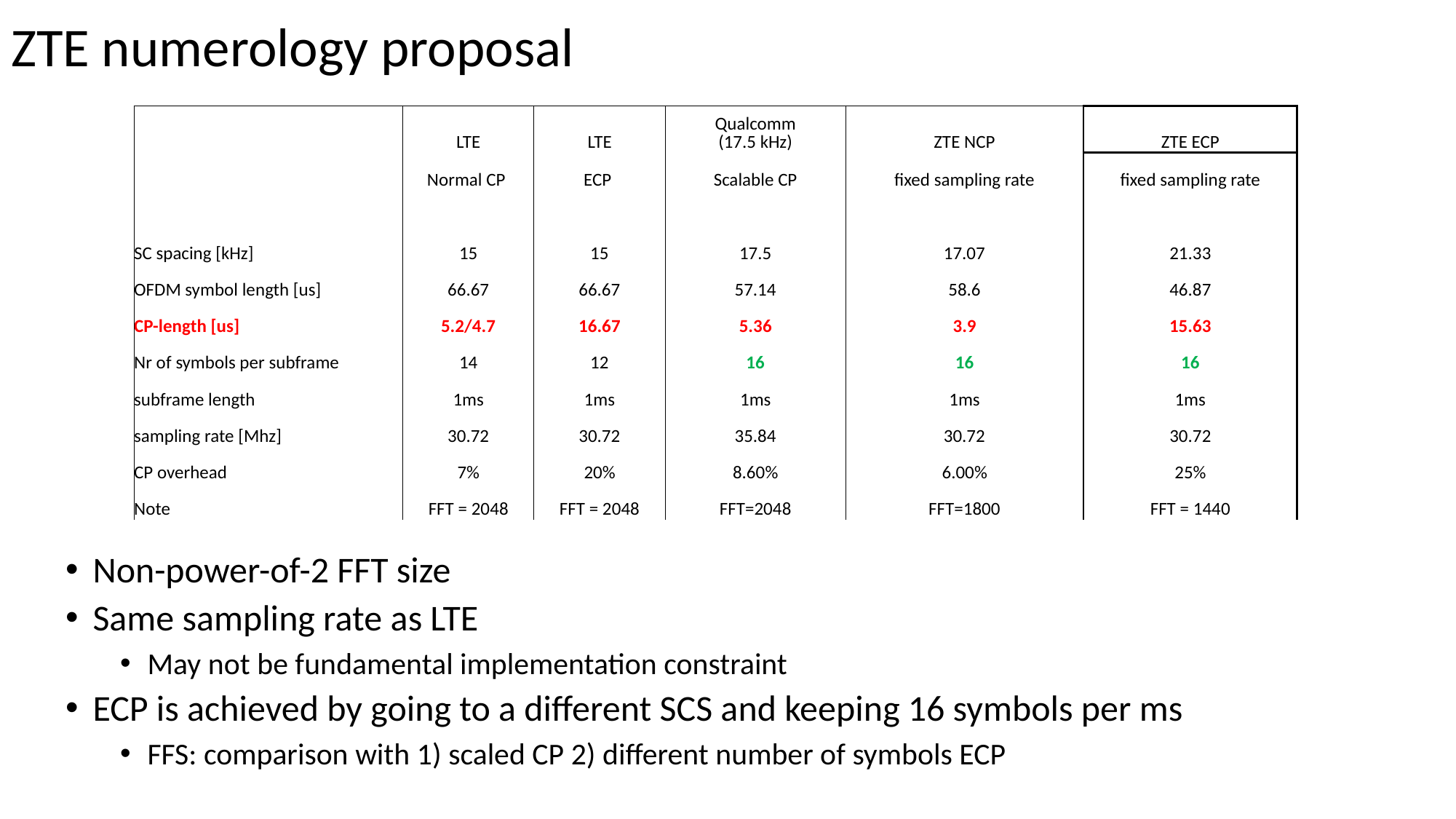

ZTE numerology proposal
|  | LTE | LTE | Qualcomm (17.5 kHz) | ZTE NCP | ZTE ECP |
| --- | --- | --- | --- | --- | --- |
|  | Normal CP | ECP | Scalable CP | fixed sampling rate | fixed sampling rate |
|  |  |  |  |  |  |
| SC spacing [kHz] | 15 | 15 | 17.5 | 17.07 | 21.33 |
| OFDM symbol length [us] | 66.67 | 66.67 | 57.14 | 58.6 | 46.87 |
| CP-length [us] | 5.2/4.7 | 16.67 | 5.36 | 3.9 | 15.63 |
| Nr of symbols per subframe | 14 | 12 | 16 | 16 | 16 |
| subframe length | 1ms | 1ms | 1ms | 1ms | 1ms |
| sampling rate [Mhz] | 30.72 | 30.72 | 35.84 | 30.72 | 30.72 |
| CP overhead | 7% | 20% | 8.60% | 6.00% | 25% |
| Note | FFT = 2048 | FFT = 2048 | FFT=2048 | FFT=1800 | FFT = 1440 |
Non-power-of-2 FFT size
Same sampling rate as LTE
May not be fundamental implementation constraint
ECP is achieved by going to a different SCS and keeping 16 symbols per ms
FFS: comparison with 1) scaled CP 2) different number of symbols ECP